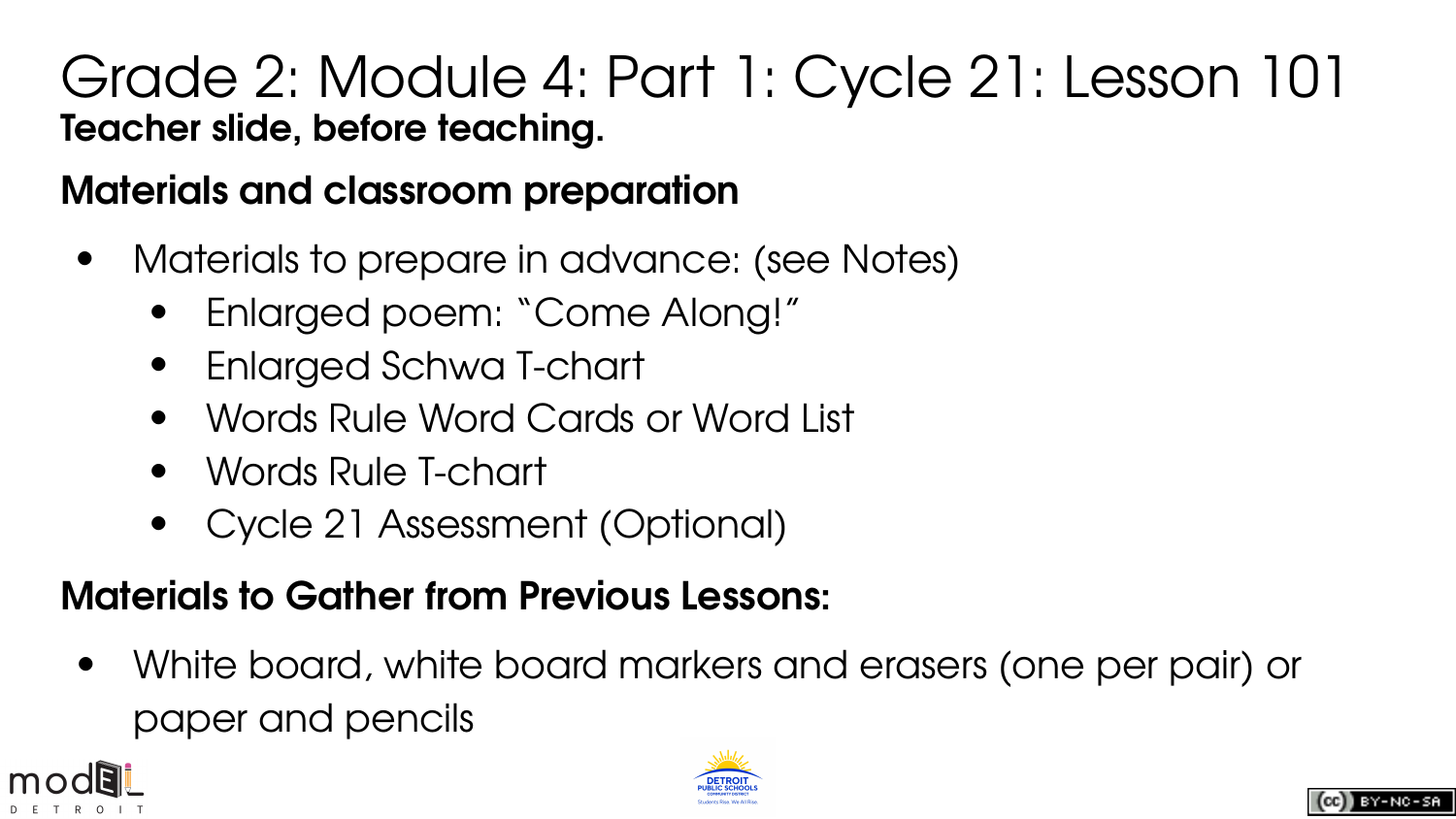

# Grade 2: Module 4: Part 1: Cycle 21: Lesson 101
Teacher slide, before teaching.
Materials and classroom preparation
Materials to prepare in advance: (see Notes)
Enlarged poem: “Come Along!”
Enlarged Schwa T-chart
Words Rule Word Cards or Word List
Words Rule T-chart
Cycle 21 Assessment (Optional)
Materials to Gather from Previous Lessons:
White board, white board markers and erasers (one per pair) or paper and pencils